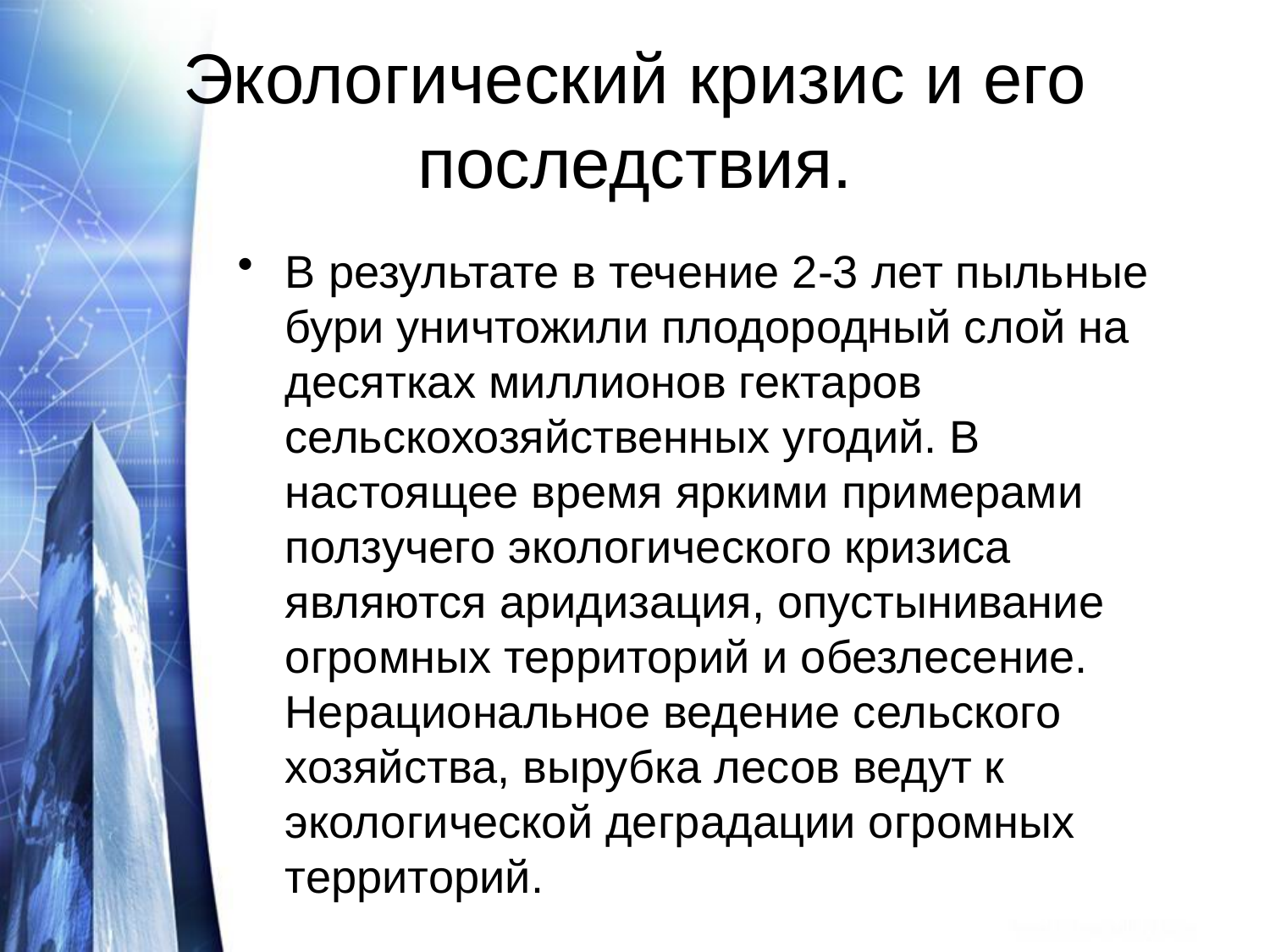

# Экологический кризис и его последствия.
В результате в течение 2-3 лет пыльные бури уничтожили плодородный слой на десятках миллионов гектаров сельскохозяйственных угодий. В настоящее время яркими примерами ползучего экологического кризиса являются аридизация, опустынивание огромных территорий и обезлесение. Нерациональное ведение сельского хозяйства, вырубка лесов ведут к экологической деградации огромных территорий.